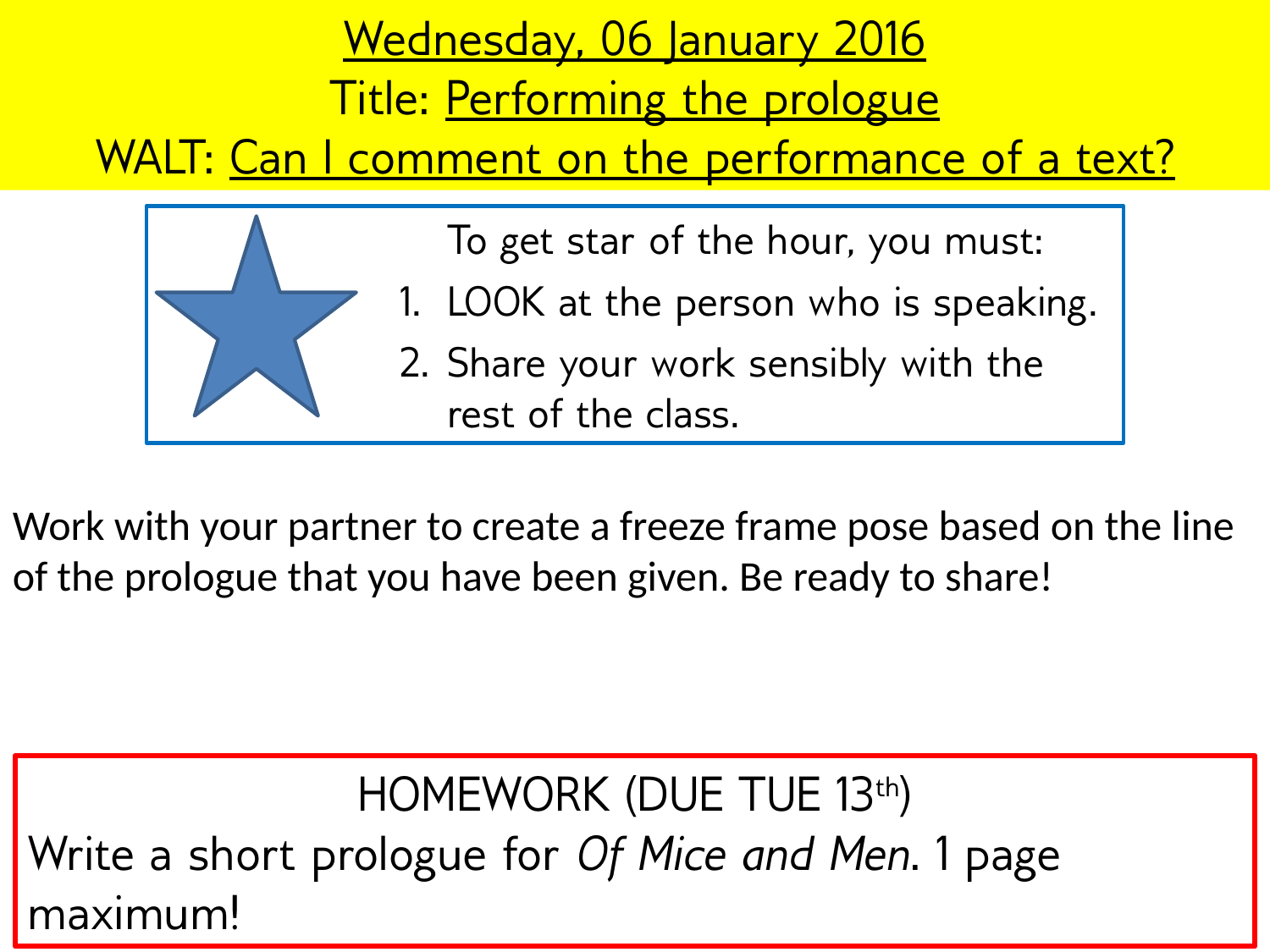

Wednesday, 06 January 2016
Title: Performing the prologue
WALT: Can I comment on the performance of a text?
To get star of the hour, you must:
LOOK at the person who is speaking.
Share your work sensibly with the rest of the class.

Work with your partner to create a freeze frame pose based on the line of the prologue that you have been given. Be ready to share!
HOMEWORK (DUE TUE 13th)
Write a short prologue for Of Mice and Men. 1 page maximum!